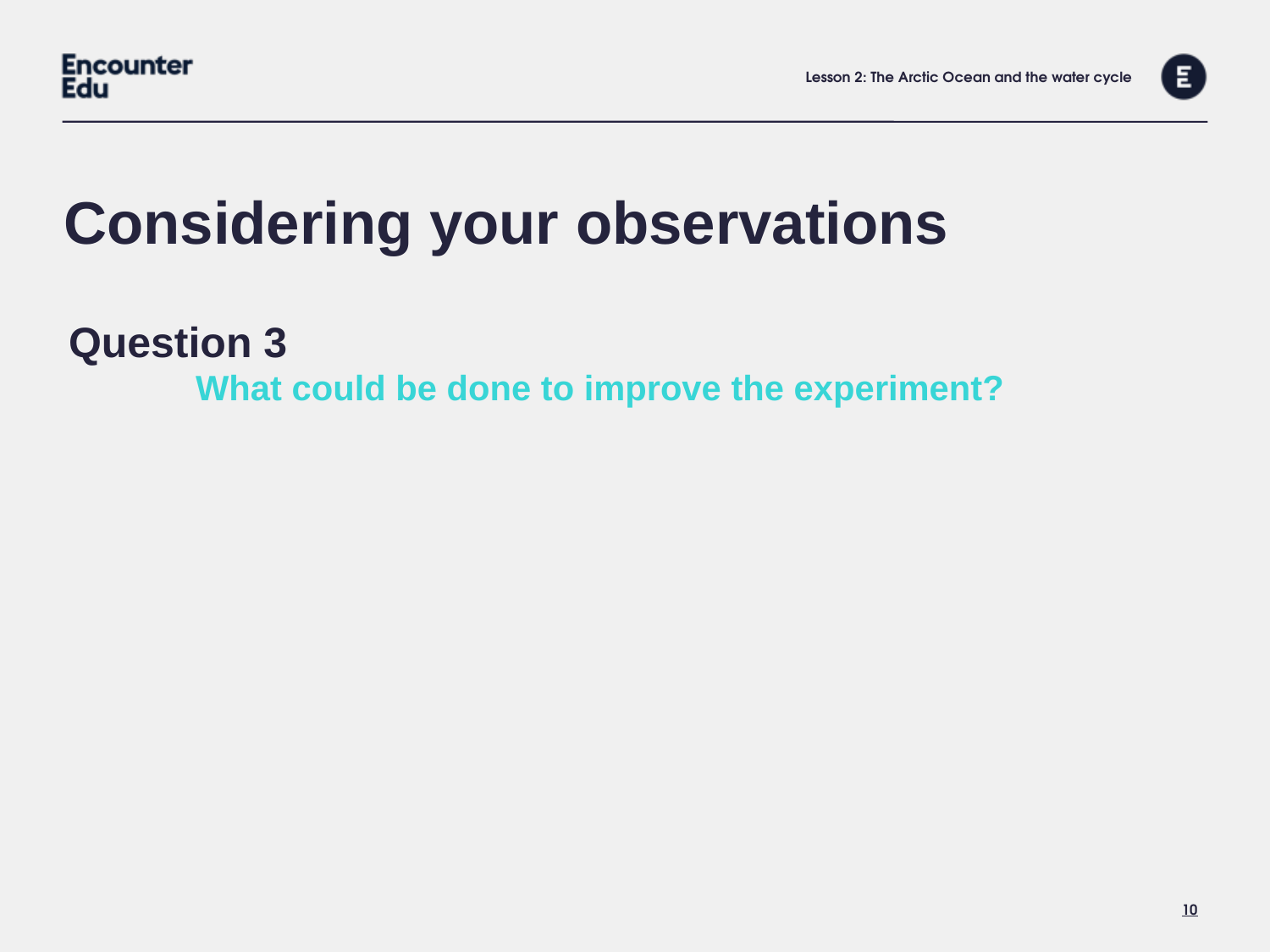

Lesson 2: The Arctic Ocean and the water cycle
Considering your observations
Question 3
	What could be done to improve the experiment?
10